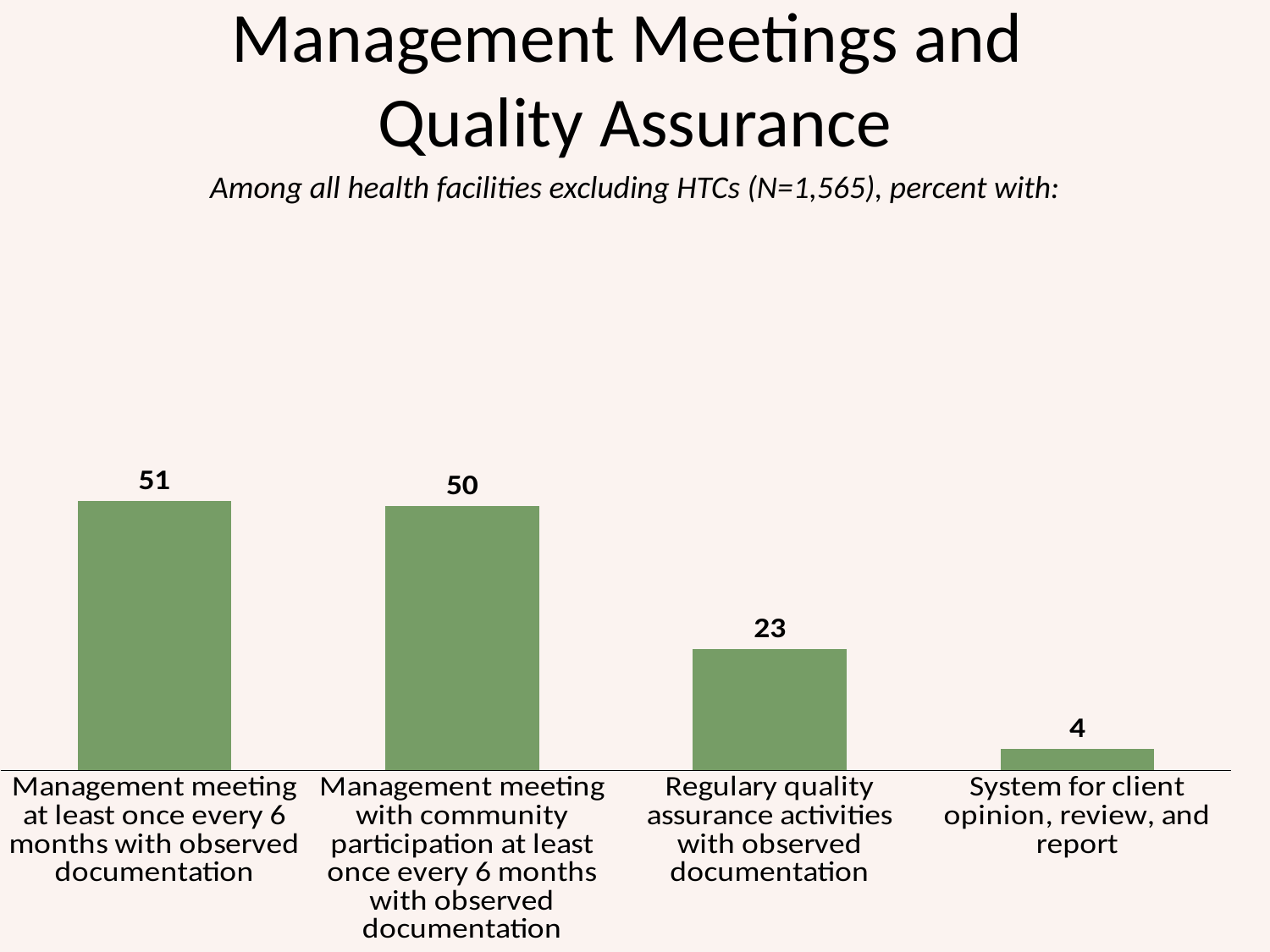

# Management Meetings and Quality Assurance
Among all health facilities excluding HTCs (N=1,565), percent with:

### Chart

| Category | All basic client services |
|---|---|
| Management meeting at least once every 6 months with observed documentation | 51.0 |
| Management meeting with community participation at least once every 6 months with observed documentation | 50.0 |
| Regulary quality assurance activities with observed documentation | 23.0 |
| System for client opinion, review, and report | 4.0 |